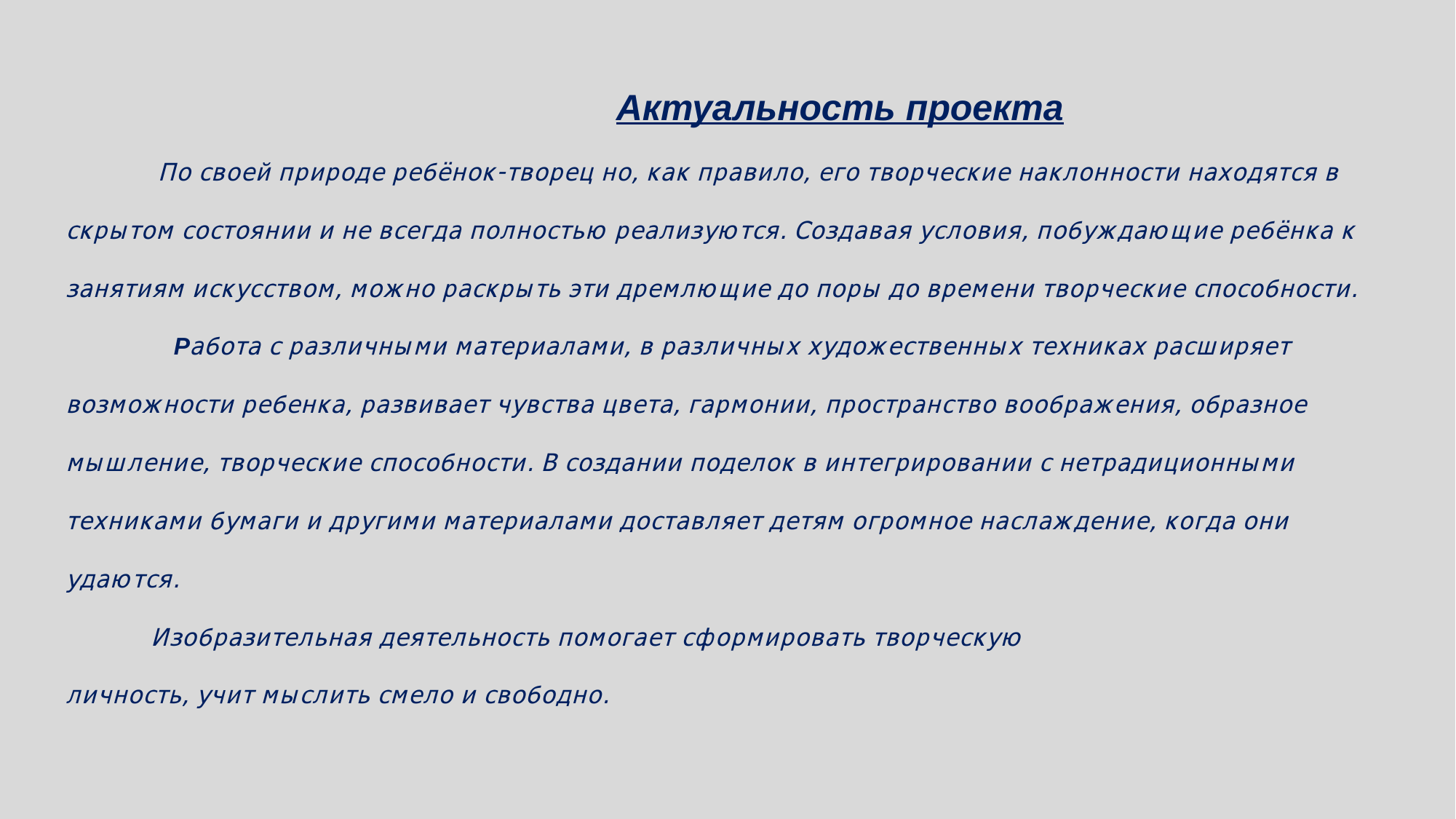

Актуальность проекта
             По своей природе ребёнок-творец но, как правило, его творческие наклонности находятся в скрытом состоянии и не всегда полностью реализуются. Создавая условия, побуждающие ребёнка к занятиям искусством, можно раскрыть эти дремлющие до поры до времени творческие способности.
                Работа с различными материалами, в различных художественных техниках расширяет возможности ребенка, развивает чувства цвета, гармонии, пространство воображения, образное мышление, творческие способности. В создании поделок в интегрировании с нетрадиционными техниками бумаги и другими материалами доставляет детям огромное наслаждение, когда они удаются.
            Изобразительная деятельность помогает сформировать творческую
личность, учит мыслить смело и свободно.